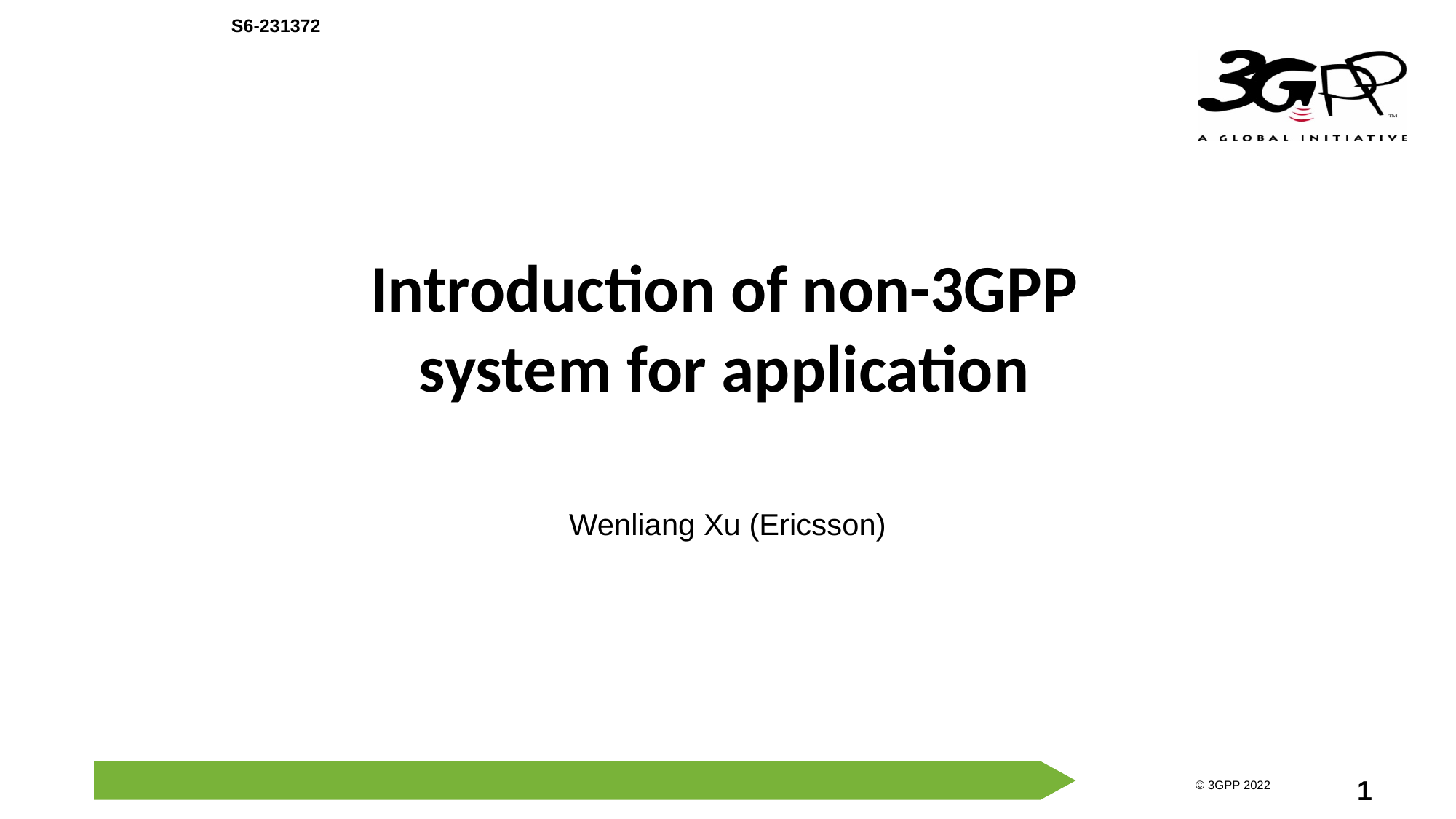

S6-231372
# Introduction of non-3GPP system for application

Wenliang Xu (Ericsson)